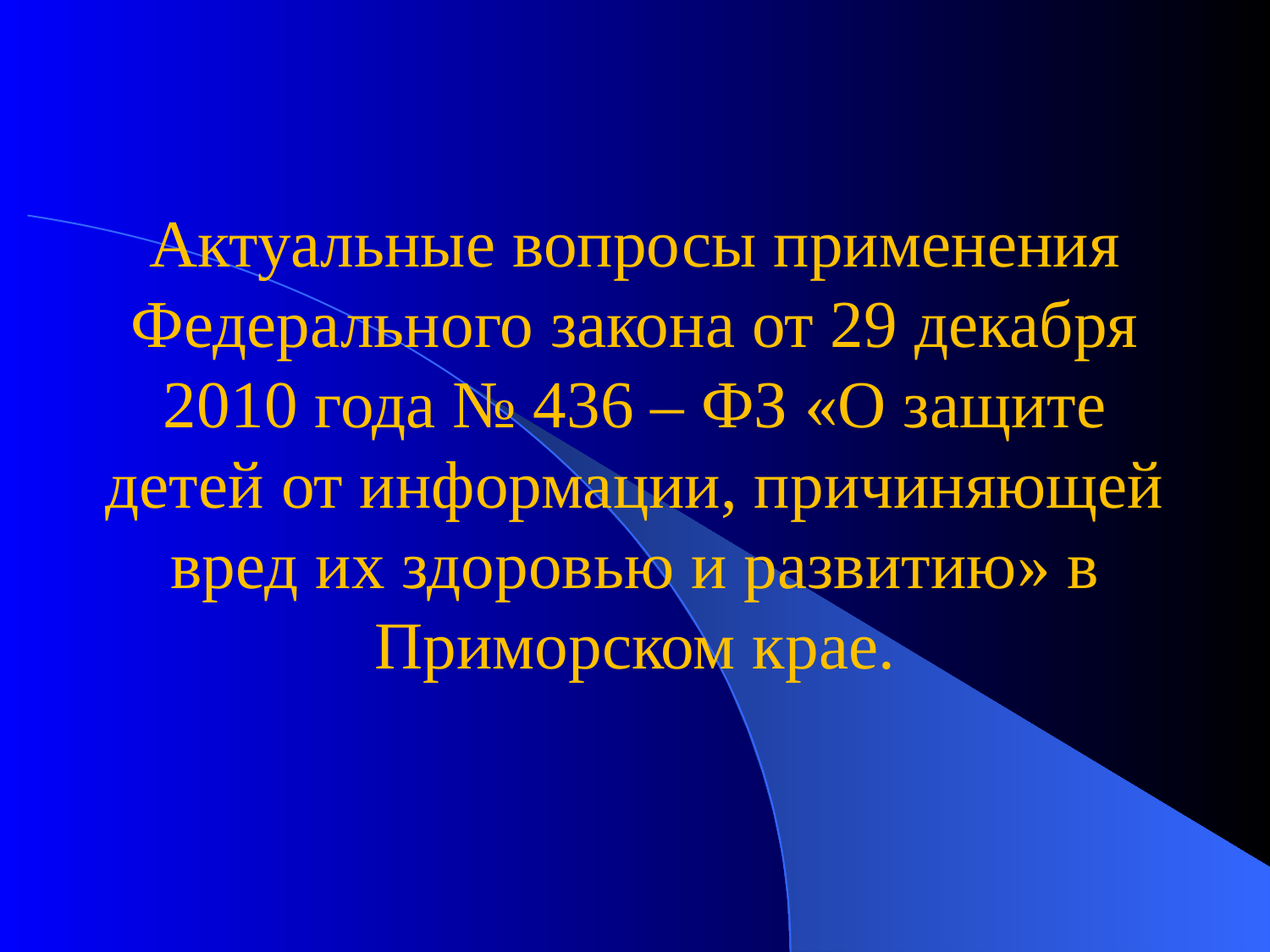

Актуальные вопросы применения Федерального закона от 29 декабря 2010 года № 436 – ФЗ «О защите детей от информации, причиняющей вред их здоровью и развитию» в Приморском крае.